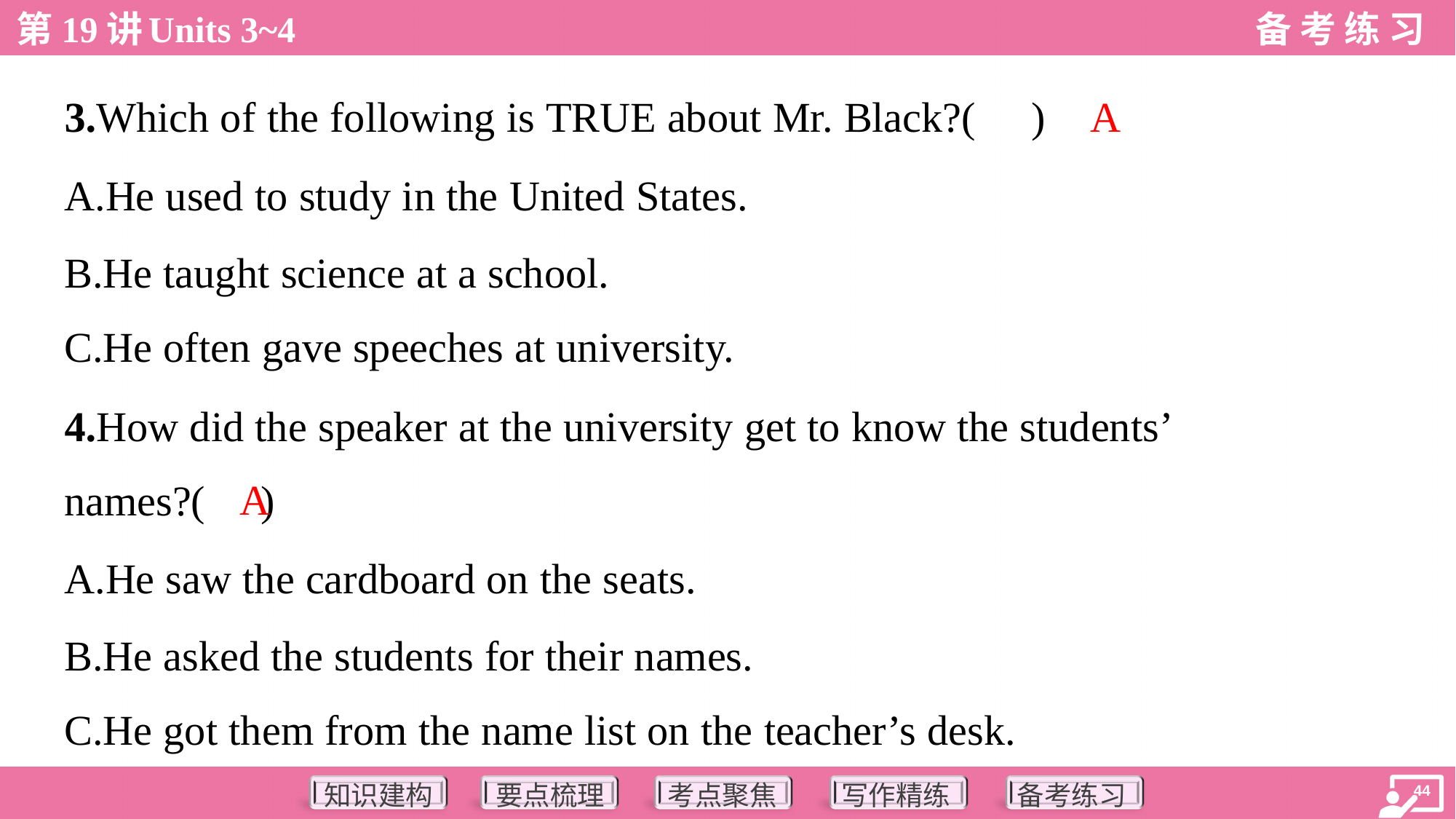

A
3.Which of the following is TRUE about Mr. Black?(     )
A.He used to study in the United States.
B.He taught science at a school.
C.He often gave speeches at university.
4.How did the speaker at the university get to know the students’
names?(     )
A
A.He saw the cardboard on the seats.
B.He asked the students for their names.
C.He got them from the name list on the teacher’s desk.